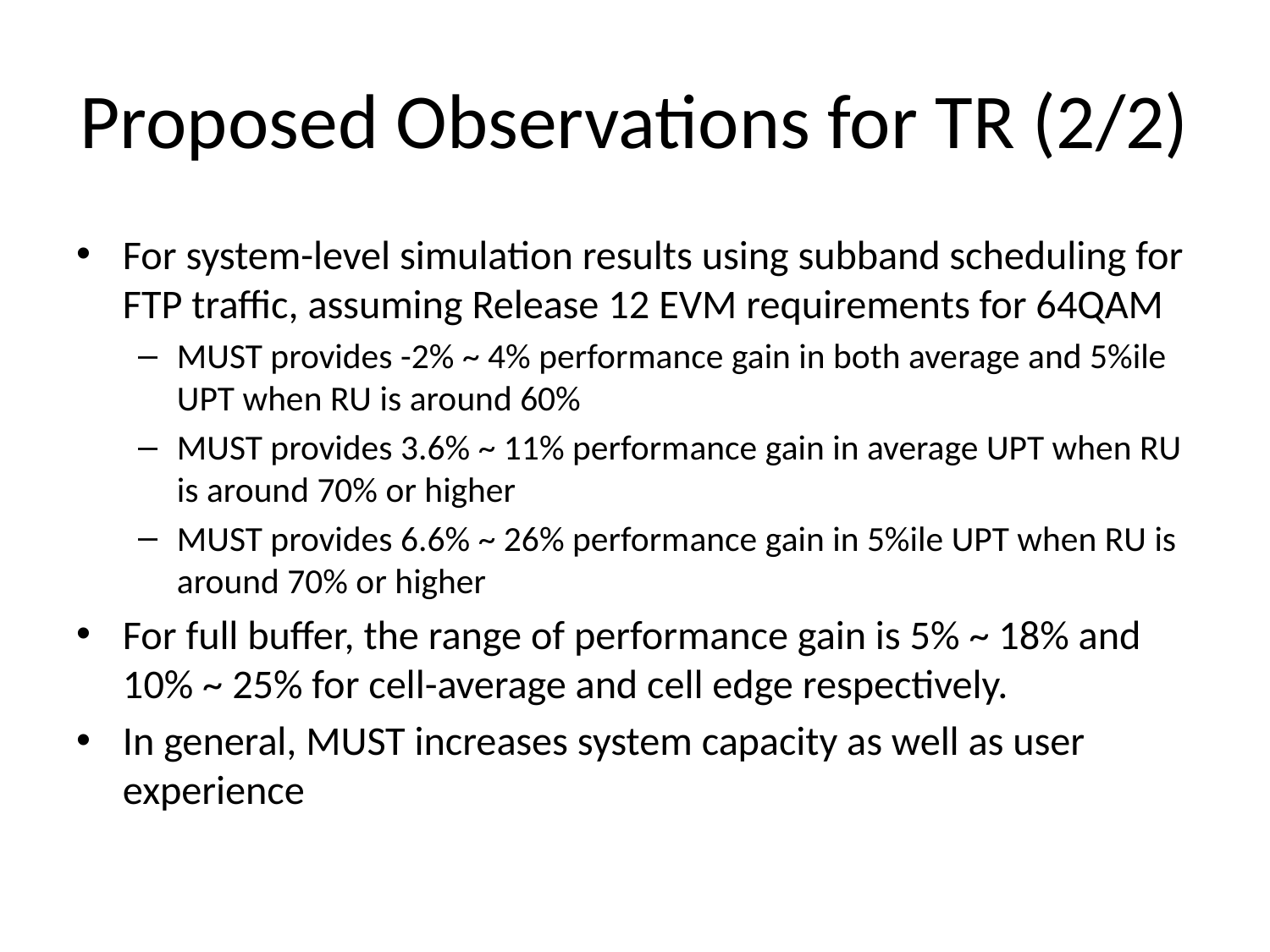

# Proposed Observations for TR (2/2)
For system-level simulation results using subband scheduling for FTP traffic, assuming Release 12 EVM requirements for 64QAM
MUST provides -2% ~ 4% performance gain in both average and 5%ile UPT when RU is around 60%
MUST provides 3.6% ~ 11% performance gain in average UPT when RU is around 70% or higher
MUST provides 6.6% ~ 26% performance gain in 5%ile UPT when RU is around 70% or higher
For full buffer, the range of performance gain is 5% ~ 18% and 10% ~ 25% for cell-average and cell edge respectively.
In general, MUST increases system capacity as well as user experience